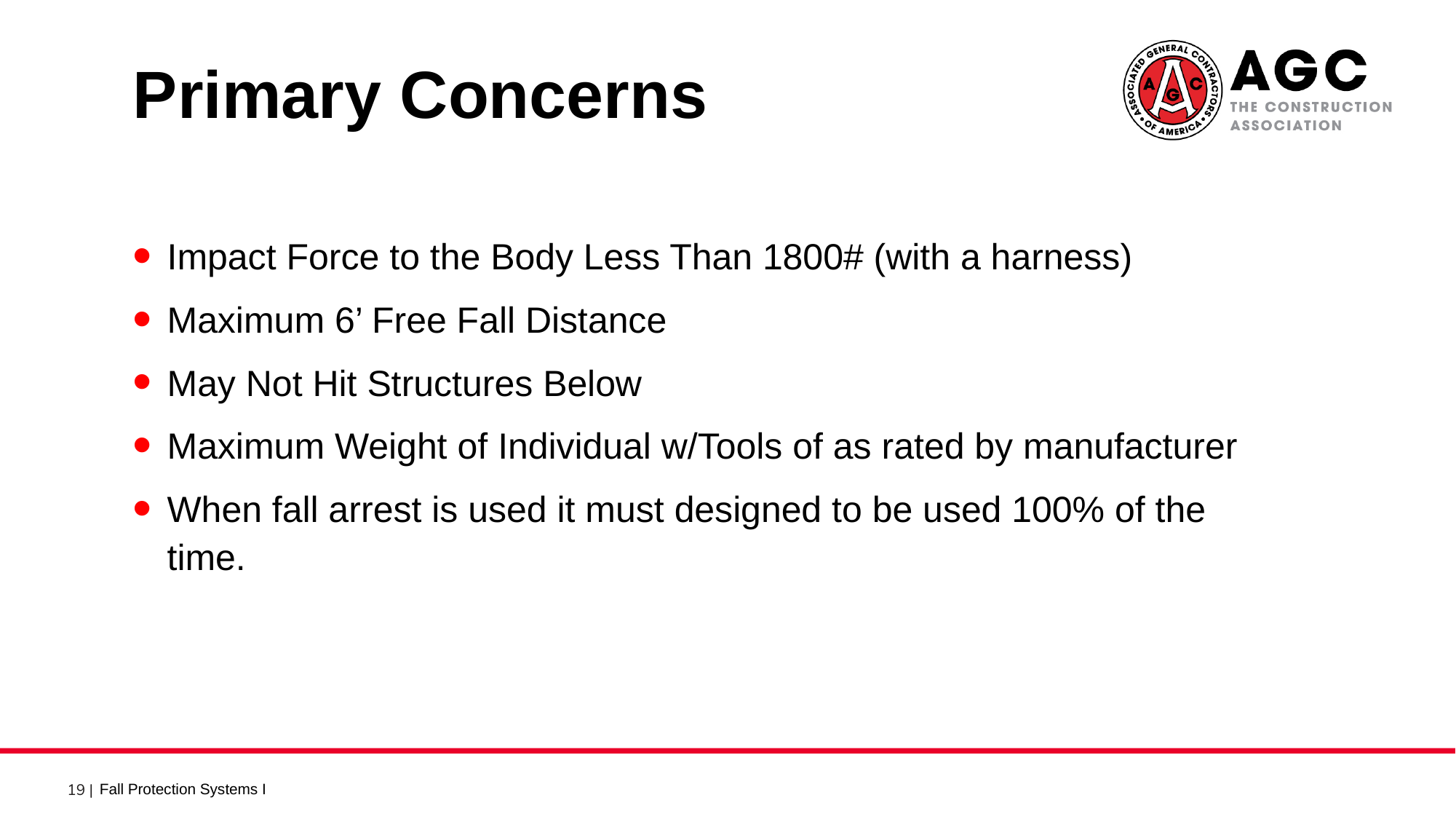

Primary Concerns 1
Impact Force to the Body Less Than 1800# (with a harness)
Maximum 6’ Free Fall Distance
May Not Hit Structures Below
Maximum Weight of Individual w/Tools of as rated by manufacturer
When fall arrest is used it must designed to be used 100% of the time.

Fall Protection Systems I